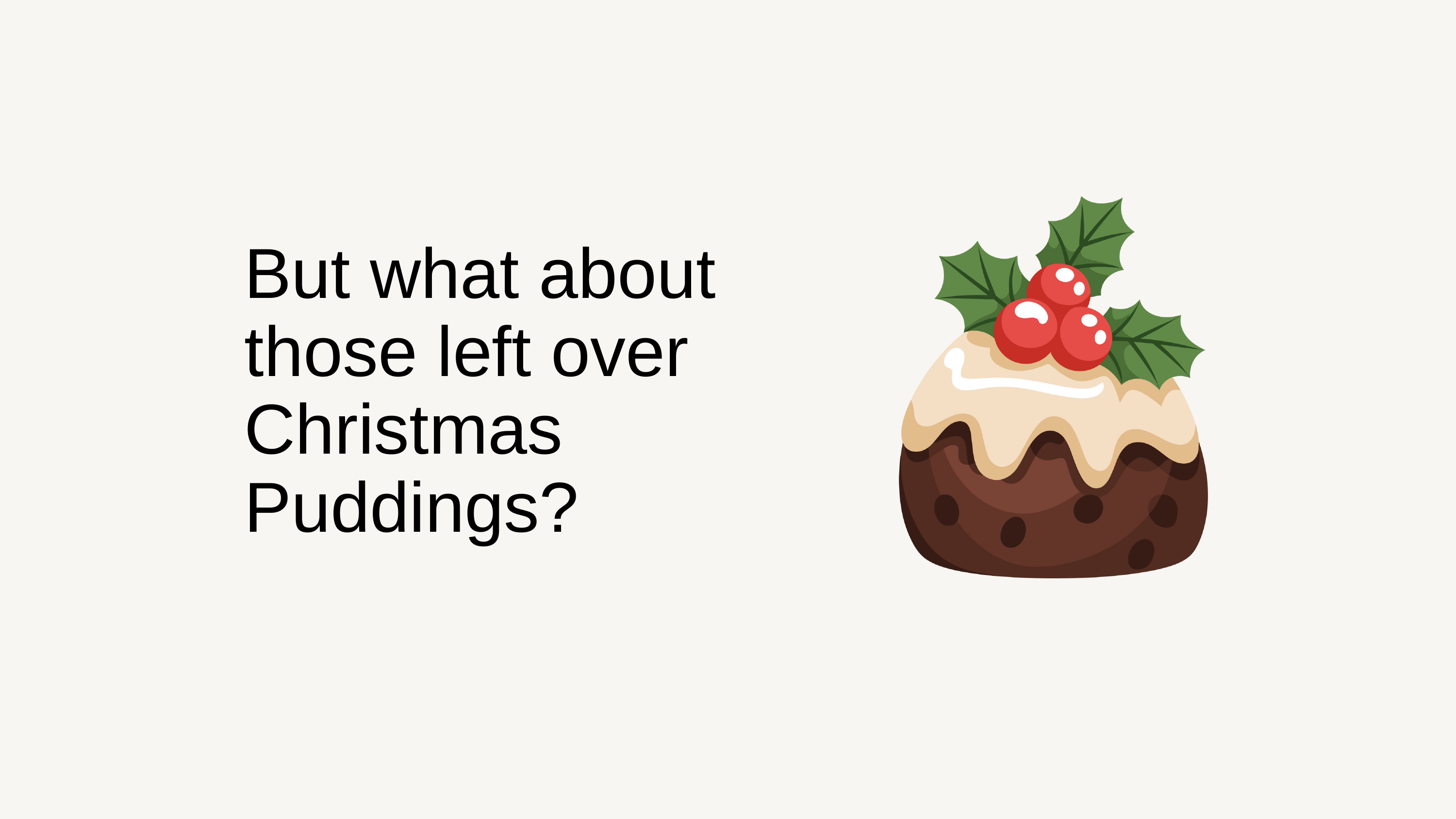

But what about those left over
Christmas Puddings?